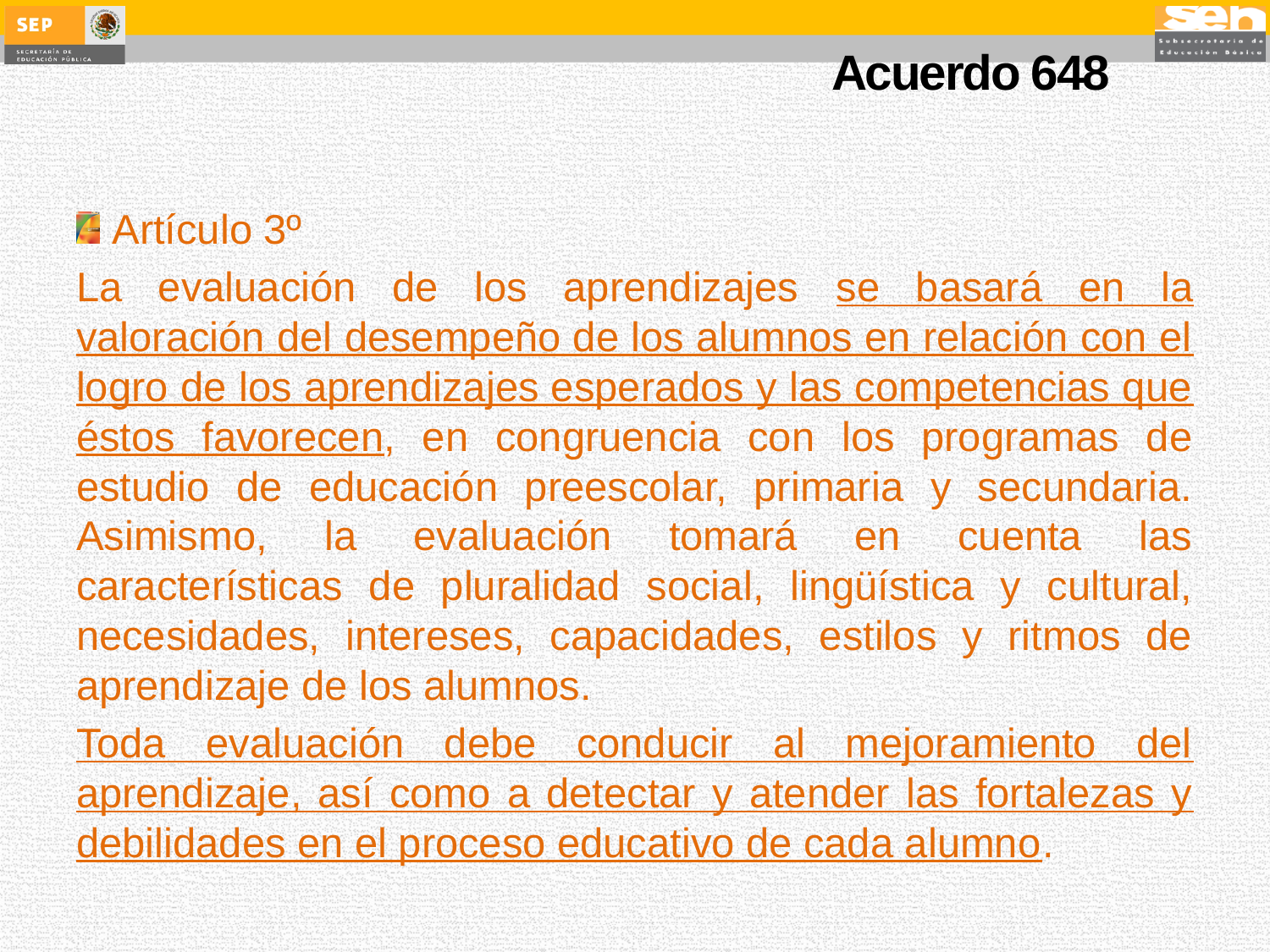

# Acuerdo 648
Artículo 3º
La evaluación de los aprendizajes se basará en la valoración del desempeño de los alumnos en relación con el logro de los aprendizajes esperados y las competencias que éstos favorecen, en congruencia con los programas de estudio de educación preescolar, primaria y secundaria. Asimismo, la evaluación tomará en cuenta las características de pluralidad social, lingüística y cultural, necesidades, intereses, capacidades, estilos y ritmos de aprendizaje de los alumnos.
Toda evaluación debe conducir al mejoramiento del aprendizaje, así como a detectar y atender las fortalezas y debilidades en el proceso educativo de cada alumno.